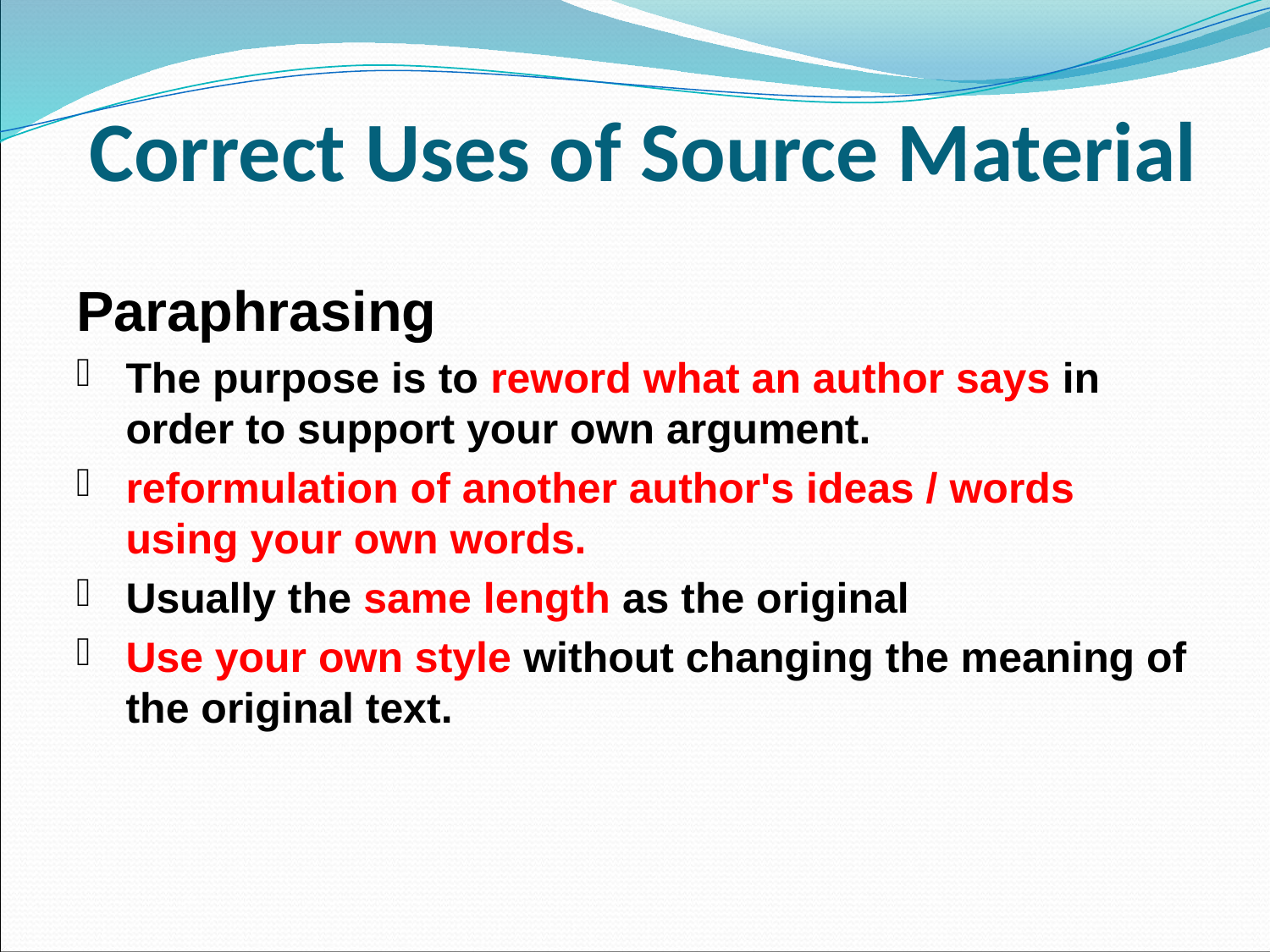

# Correct Uses of Source Material
Paraphrasing
The purpose is to reword what an author says in order to support your own argument.
reformulation of another author's ideas / words using your own words.
Usually the same length as the original
Use your own style without changing the meaning of the original text.